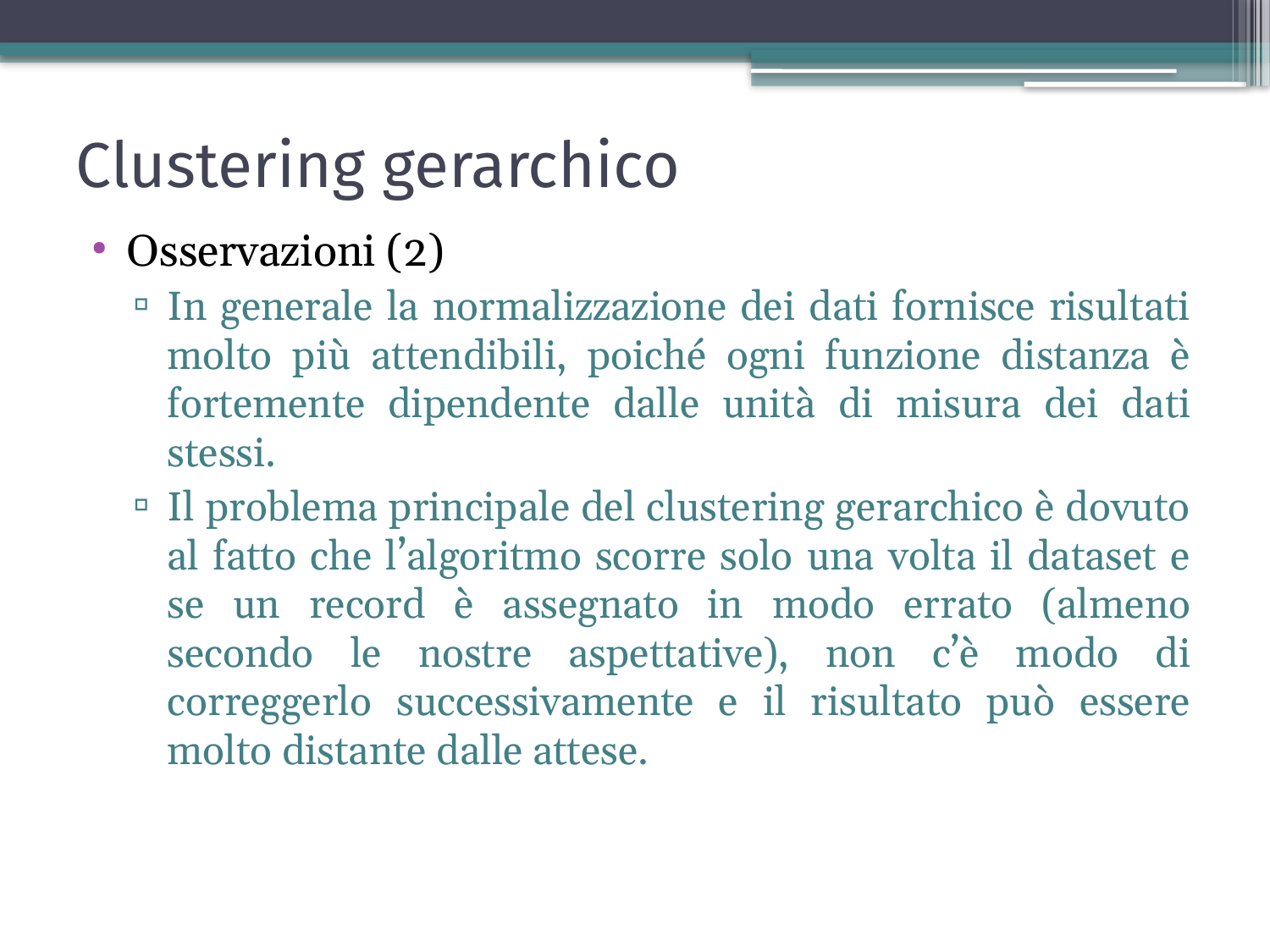

Clustering gerarchico
Osservazioni (2)
In generale la normalizzazione dei dati fornisce risultati molto più attendibili, poiché ogni funzione distanza è fortemente dipendente dalle unità di misura dei dati stessi.
Il problema principale del clustering gerarchico è dovuto al fatto che l’algoritmo scorre solo una volta il dataset e se un record è assegnato in modo errato (almeno secondo le nostre aspettative), non c’è modo di correggerlo successivamente e il risultato può essere molto distante dalle attese.